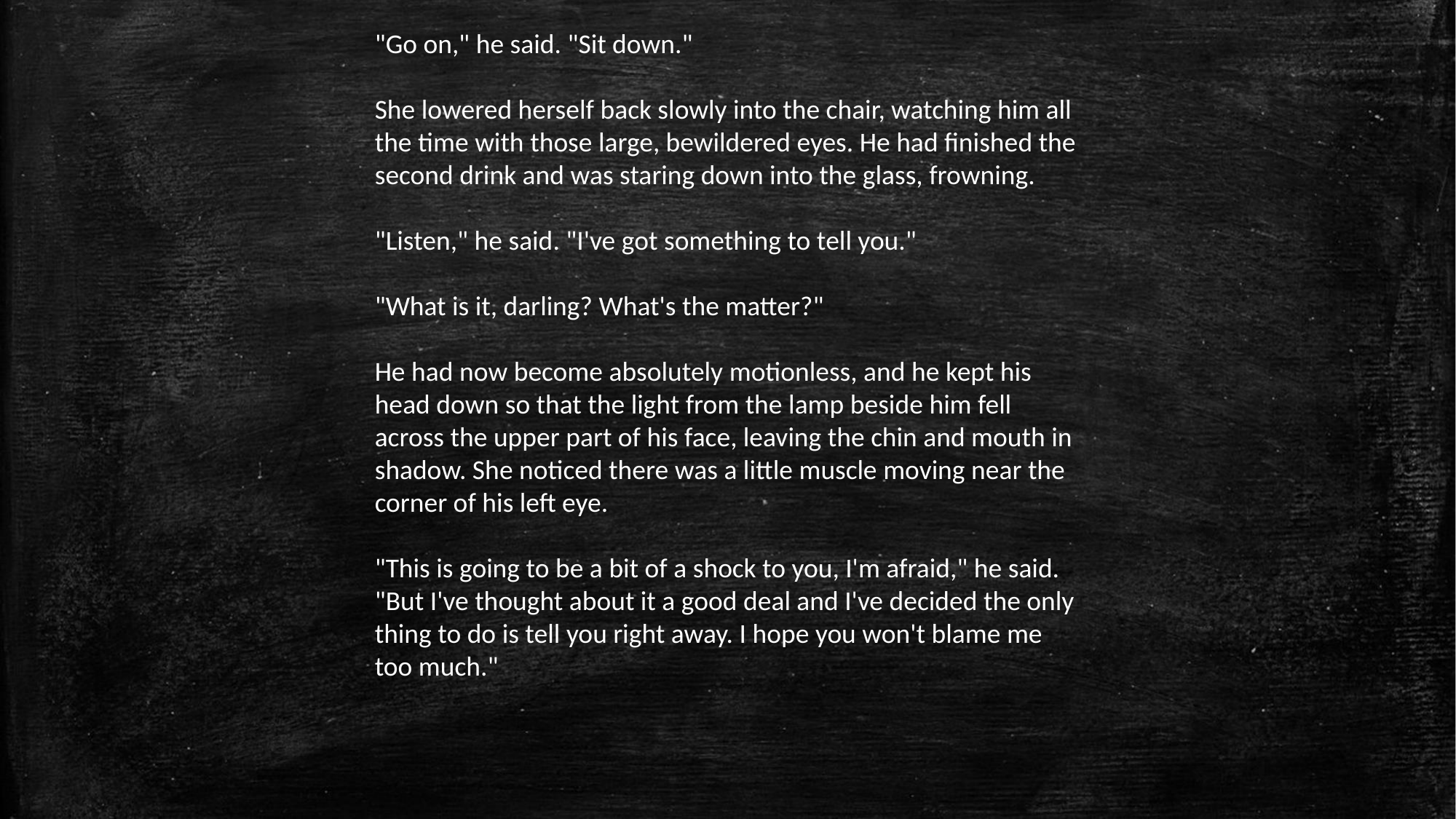

"Go on," he said. "Sit down."
She lowered herself back slowly into the chair, watching him all the time with those large, bewildered eyes. He had finished the second drink and was staring down into the glass, frowning.
"Listen," he said. "I've got something to tell you."
"What is it, darling? What's the matter?"
He had now become absolutely motionless, and he kept his head down so that the light from the lamp beside him fell across the upper part of his face, leaving the chin and mouth in shadow. She noticed there was a little muscle moving near the corner of his left eye.
"This is going to be a bit of a shock to you, I'm afraid," he said. "But I've thought about it a good deal and I've decided the only thing to do is tell you right away. I hope you won't blame me too much."